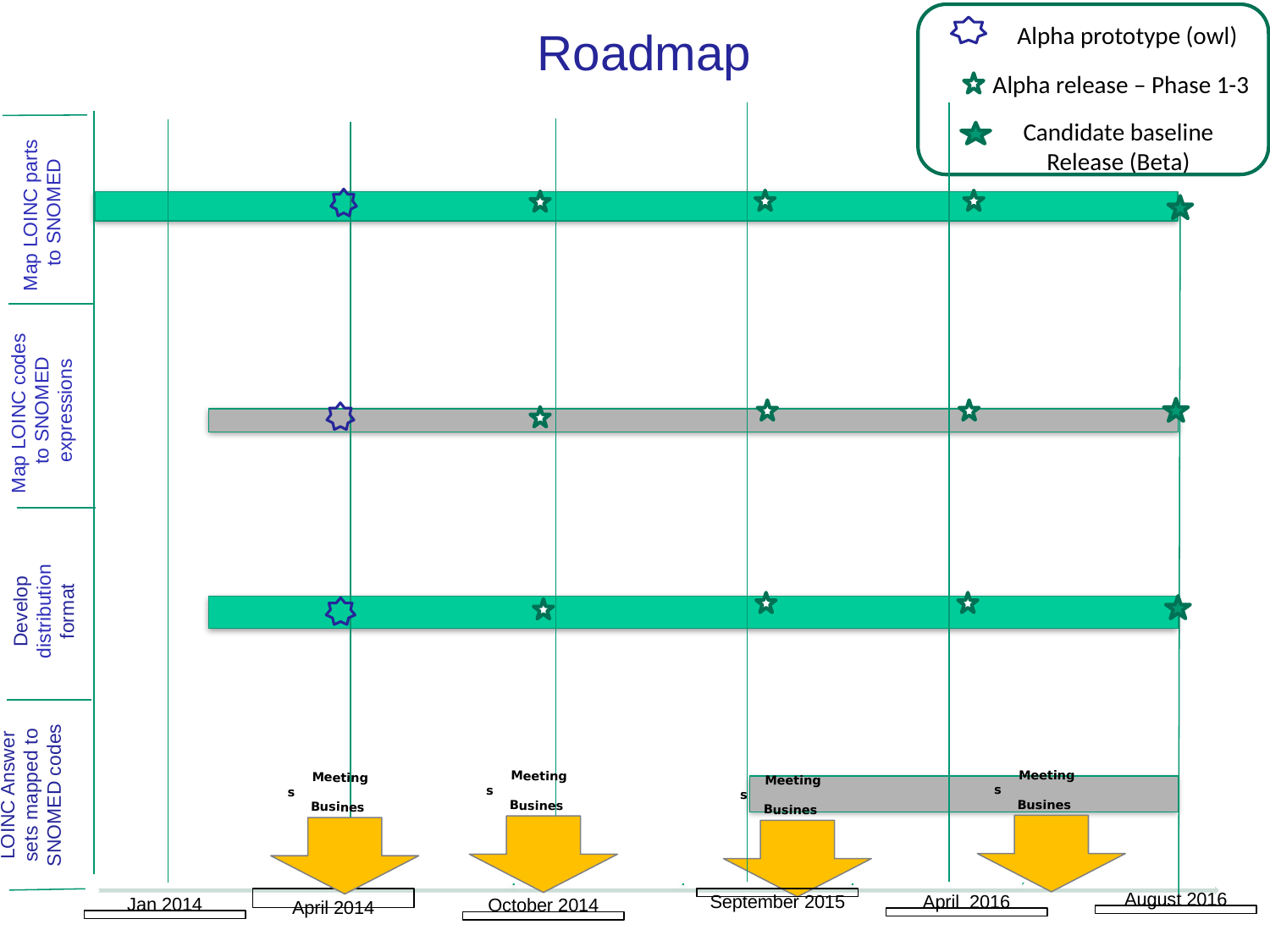

Alpha prototype (owl)

Candidate baseline Release (Beta)

Alpha release – Phase 1-3
Roadmap

Map LOINC parts
to SNOMED

Map LOINC codes
to SNOMED
expressions

Develop
distribution
format

LOINC Answer sets mapped to SNOMED codes

Business Meeting
Business Meeting
Business Meeting
Business Meeting

September 2015
April 2014
August 2016
April  2016
Jan 2014
October 2014